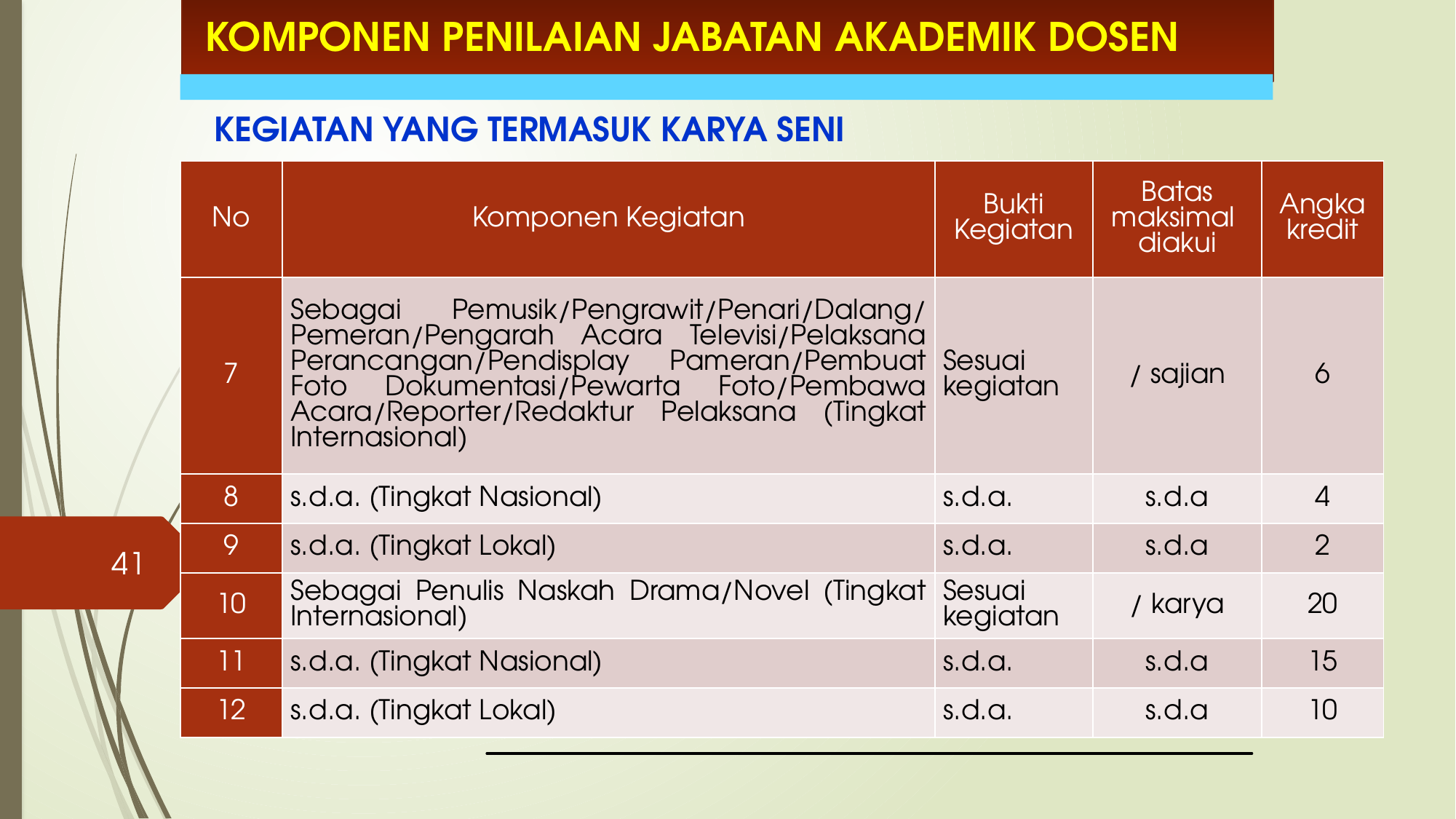

KOMPONEN PENILAIAN JABATAN AKADEMIK DOSEN

KEGIATAN YANG TERMASUK KARYA SENI
| No | Komponen Kegiatan | Bukti Kegiatan | Batas maksimal diakui | Angka kredit |
| --- | --- | --- | --- | --- |
| 7 | Sebagai Pemusik/Pengrawit/Penari/Dalang/ Pemeran/Pengarah Acara Televisi/Pelaksana Perancangan/Pendisplay Pameran/Pembuat Foto Dokumentasi/Pewarta Foto/Pembawa Acara/Reporter/Redaktur Pelaksana (Tingkat Internasional) | Sesuai kegiatan | / sajian | 6 |
| 8 | s.d.a. (Tingkat Nasional) | s.d.a. | s.d.a | 4 |
| 9 | s.d.a. (Tingkat Lokal) | s.d.a. | s.d.a | 2 |
| 10 | Sebagai Penulis Naskah Drama/Novel (Tingkat Internasional) | Sesuai kegiatan | / karya | 20 |
| 11 | s.d.a. (Tingkat Nasional) | s.d.a. | s.d.a | 15 |
| 12 | s.d.a. (Tingkat Lokal) | s.d.a. | s.d.a | 10 |
41